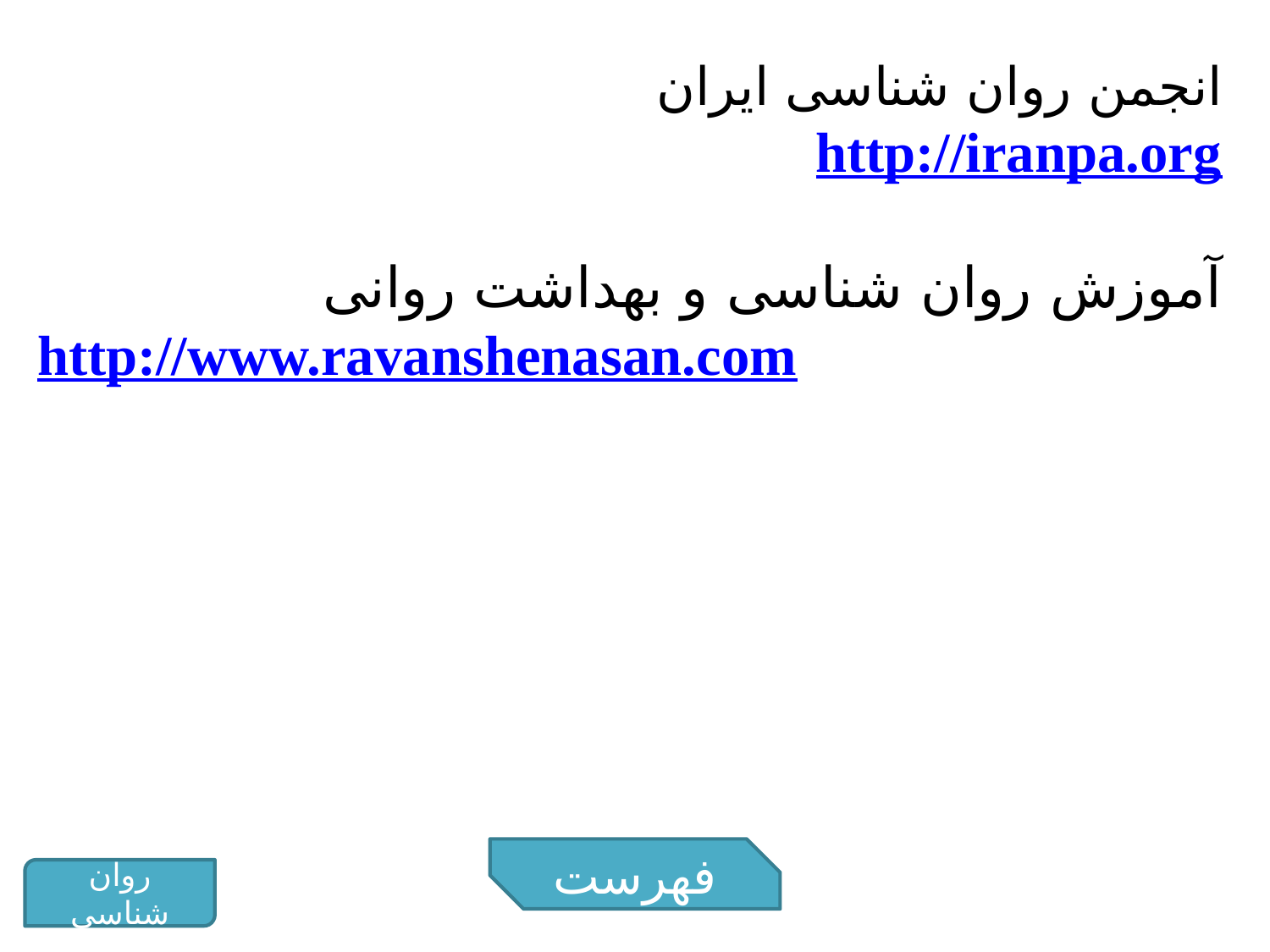

انجمن روان شناسی ایران                             http://iranpa.org

آموزش روان شناسی و بهداشت روانی
http://www.ravanshenasan.com
فهرست
روان شناسی